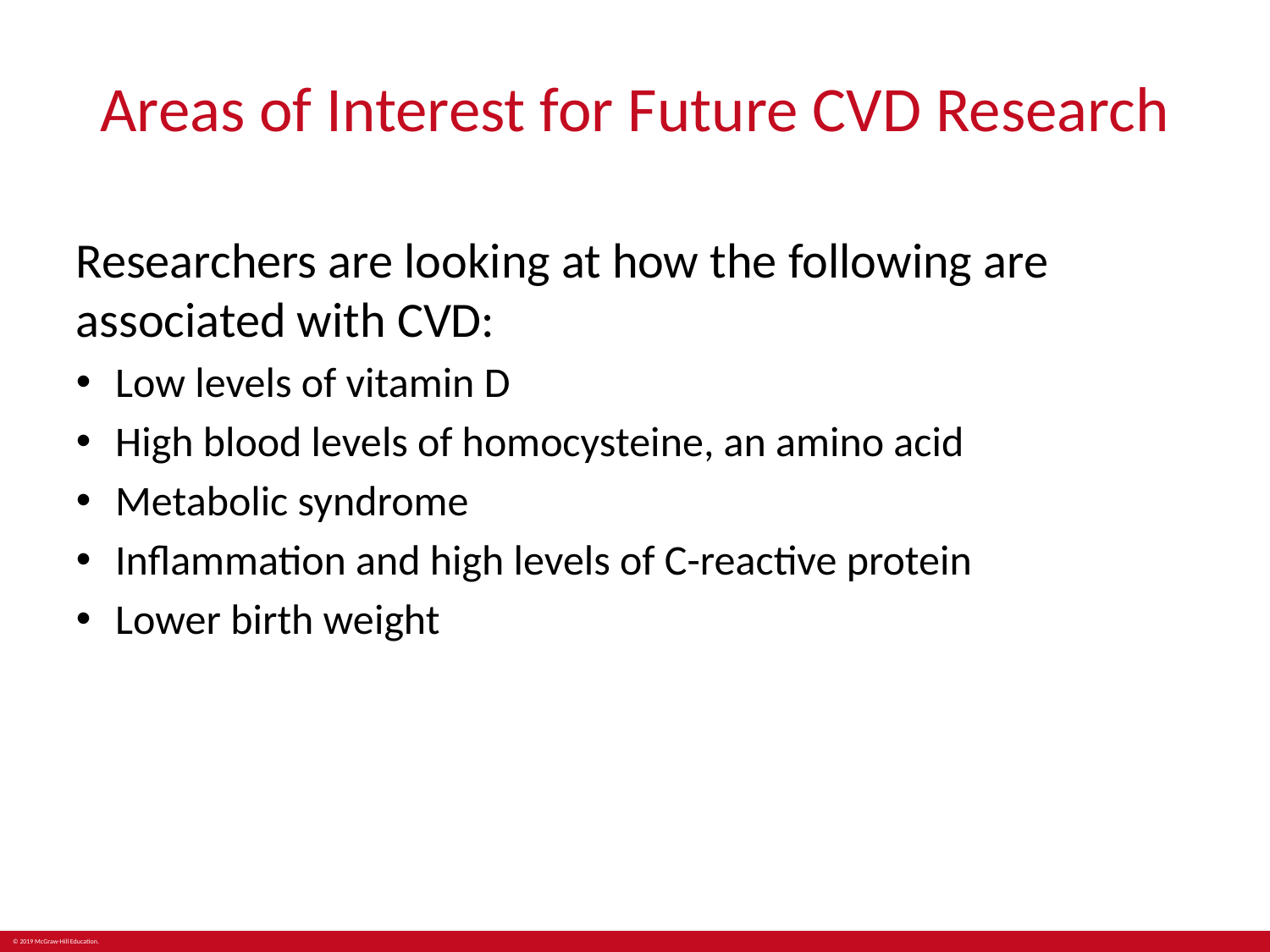

# Areas of Interest for Future CVD Research
Researchers are looking at how the following are associated with CVD:
Low levels of vitamin D
High blood levels of homocysteine, an amino acid
Metabolic syndrome
Inflammation and high levels of C-reactive protein
Lower birth weight